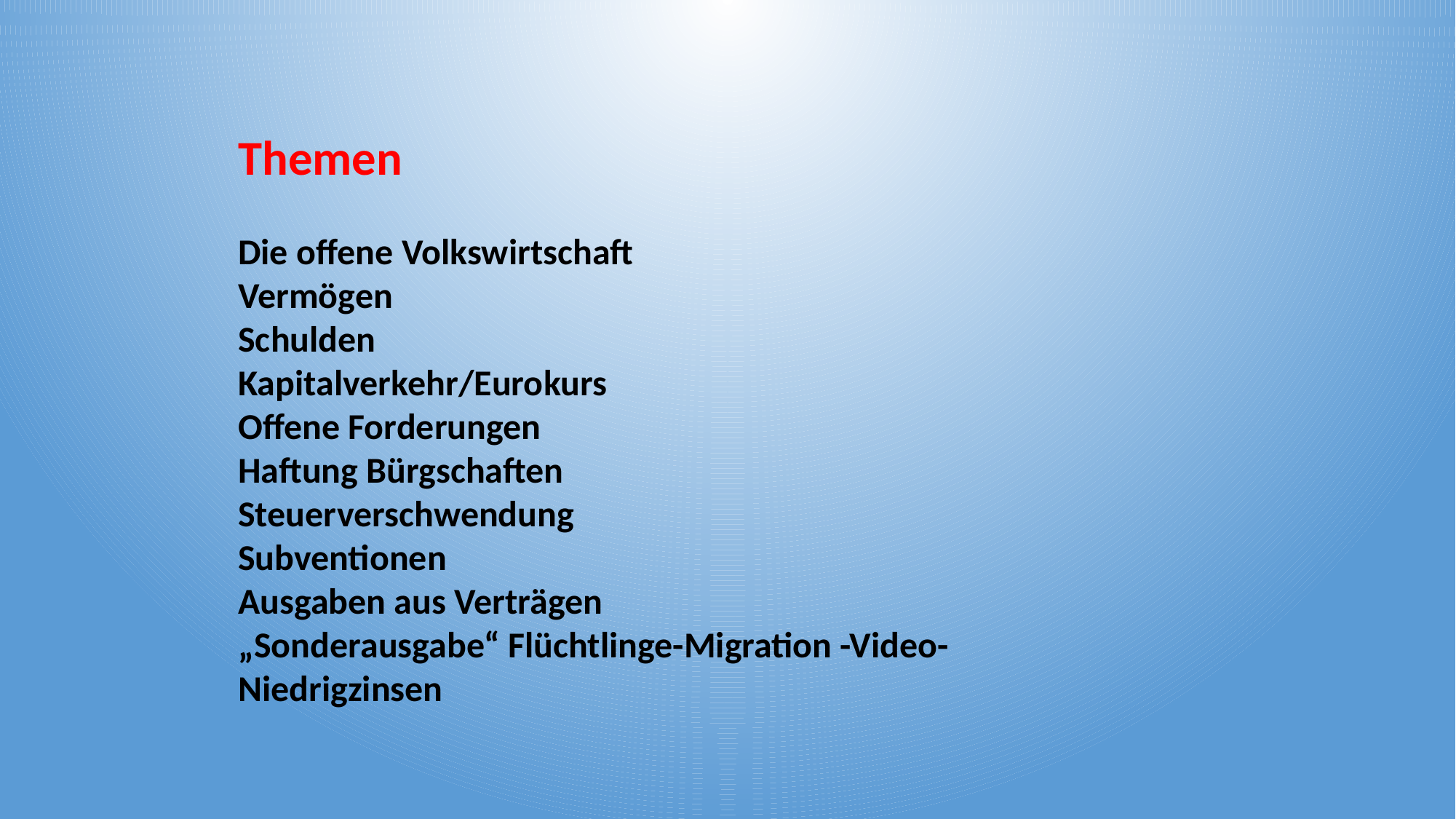

Themen

Die offene Volkswirtschaft
Vermögen
Schulden
Kapitalverkehr/Eurokurs
Offene Forderungen
Haftung Bürgschaften
Steuerverschwendung
Subventionen
Ausgaben aus Verträgen
„Sonderausgabe“ Flüchtlinge-Migration -Video-
Niedrigzinsen